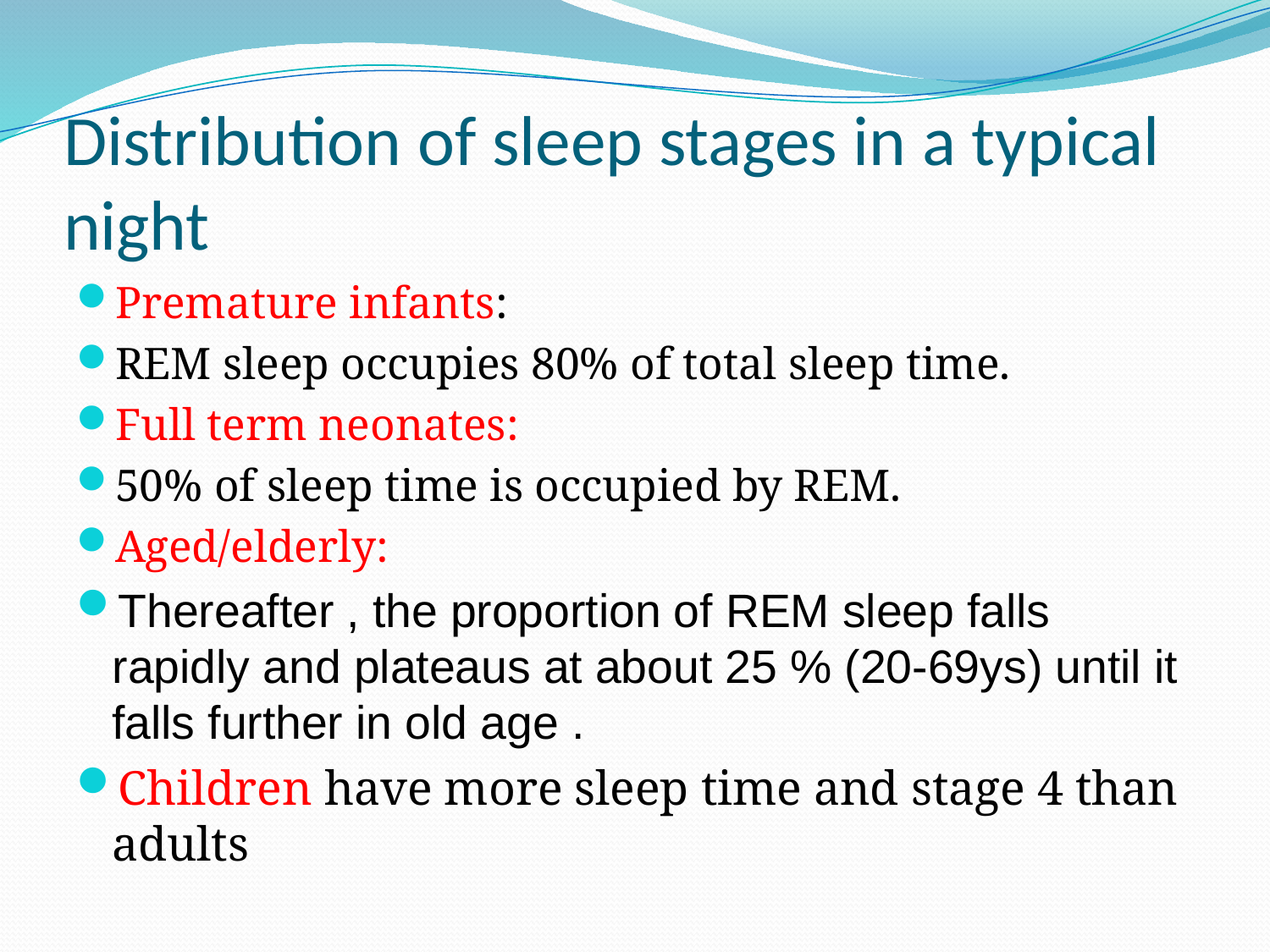

# Distribution of sleep stages in a typical night
Premature infants:
REM sleep occupies 80% of total sleep time.
Full term neonates:
50% of sleep time is occupied by REM.
Aged/elderly:
Thereafter , the proportion of REM sleep falls rapidly and plateaus at about 25 % (20-69ys) until it falls further in old age .
Children have more sleep time and stage 4 than adults